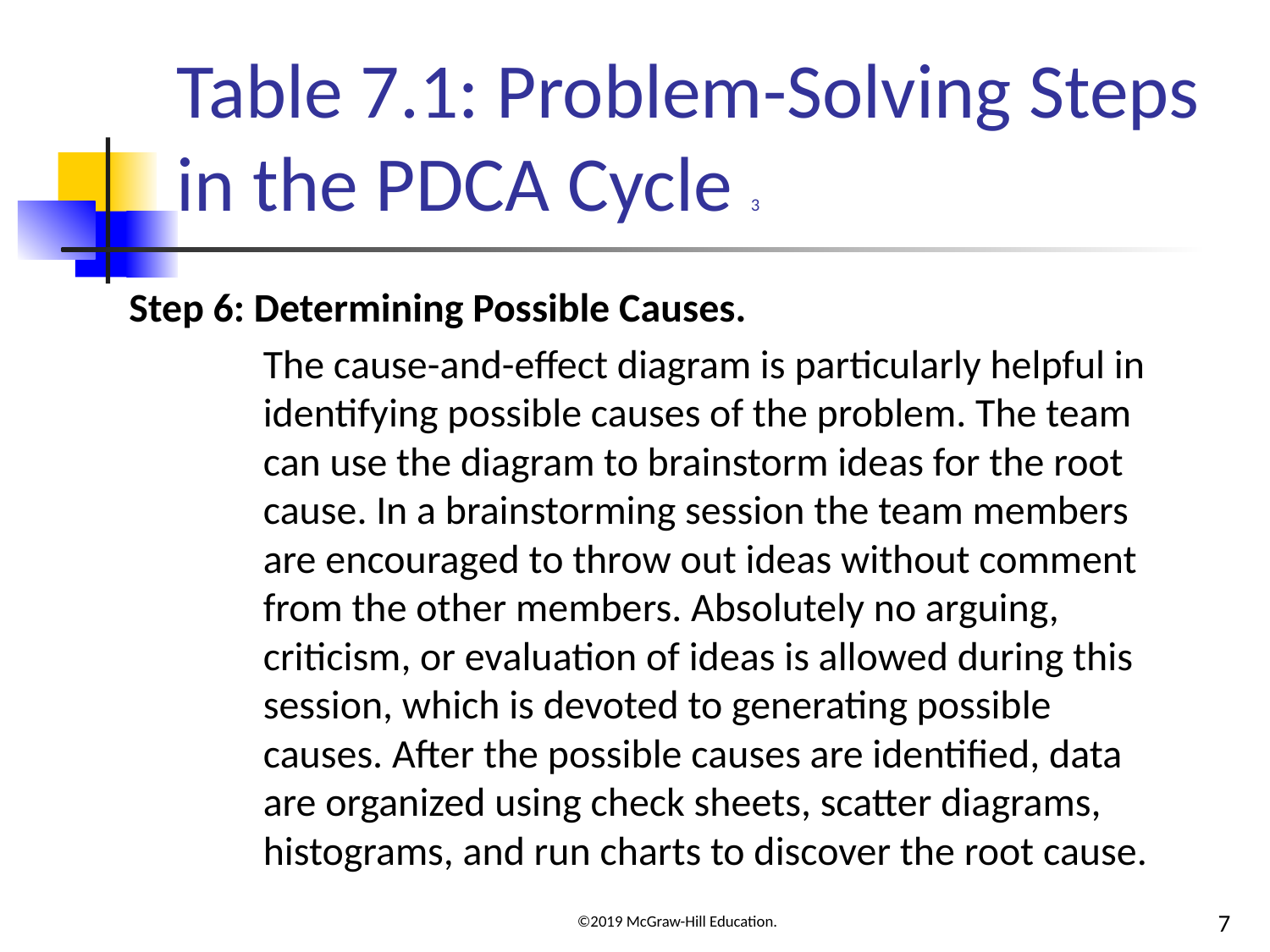

# Table 7.1: Problem-Solving Steps in the PDCA Cycle 3
Step 6: Determining Possible Causes.
The cause-and-effect diagram is particularly helpful in identifying possible causes of the problem. The team can use the diagram to brainstorm ideas for the root cause. In a brainstorming session the team members are encouraged to throw out ideas without comment from the other members. Absolutely no arguing, criticism, or evaluation of ideas is allowed during this session, which is devoted to generating possible causes. After the possible causes are identified, data are organized using check sheets, scatter diagrams, histograms, and run charts to discover the root cause.